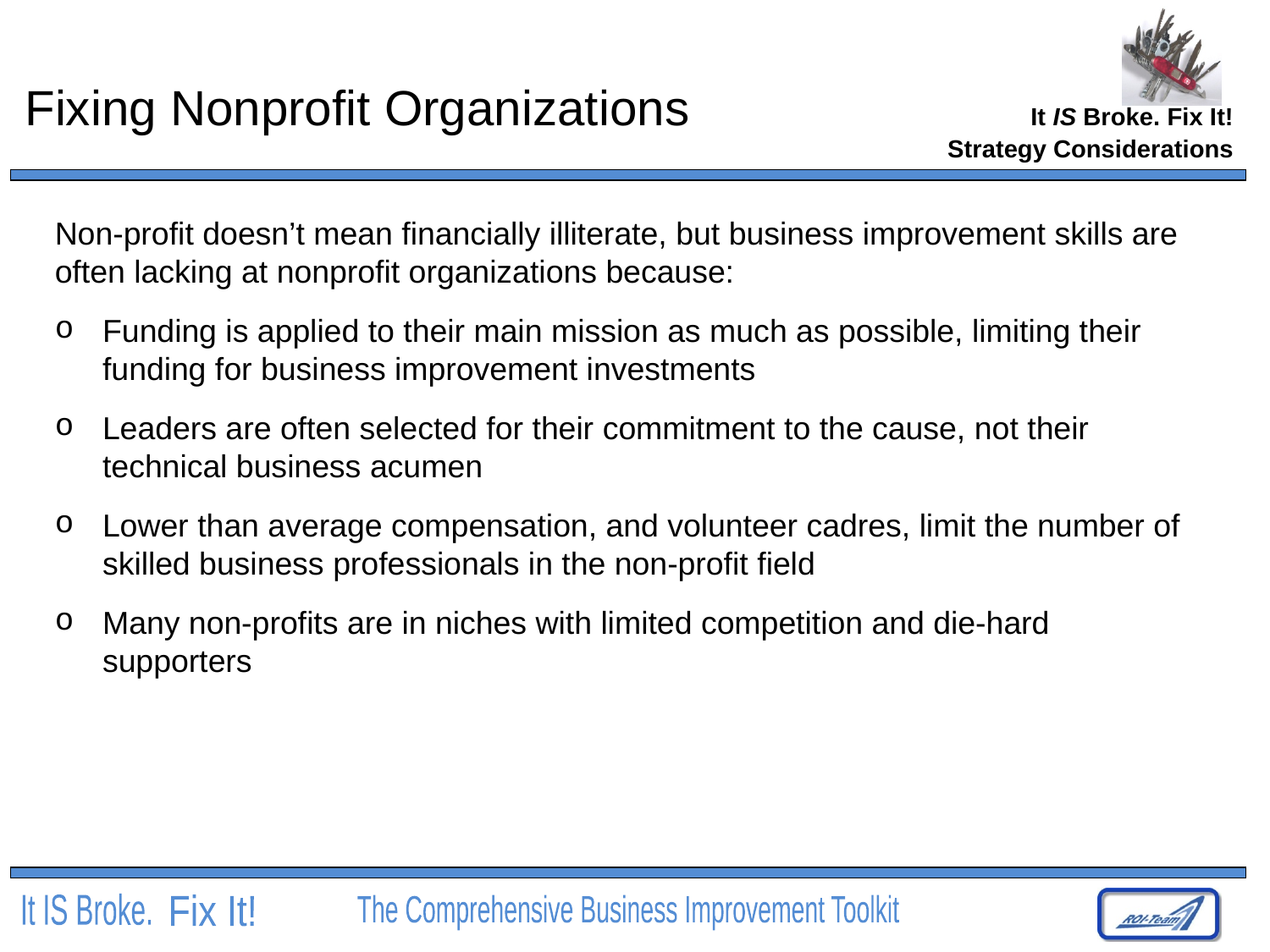

# Fixing Nonprofit Organizations
Strategy Considerations
Non-profit doesn’t mean financially illiterate, but business improvement skills are often lacking at nonprofit organizations because:
Funding is applied to their main mission as much as possible, limiting their funding for business improvement investments
Leaders are often selected for their commitment to the cause, not their technical business acumen
Lower than average compensation, and volunteer cadres, limit the number of skilled business professionals in the non-profit field
Many non-profits are in niches with limited competition and die-hard supporters